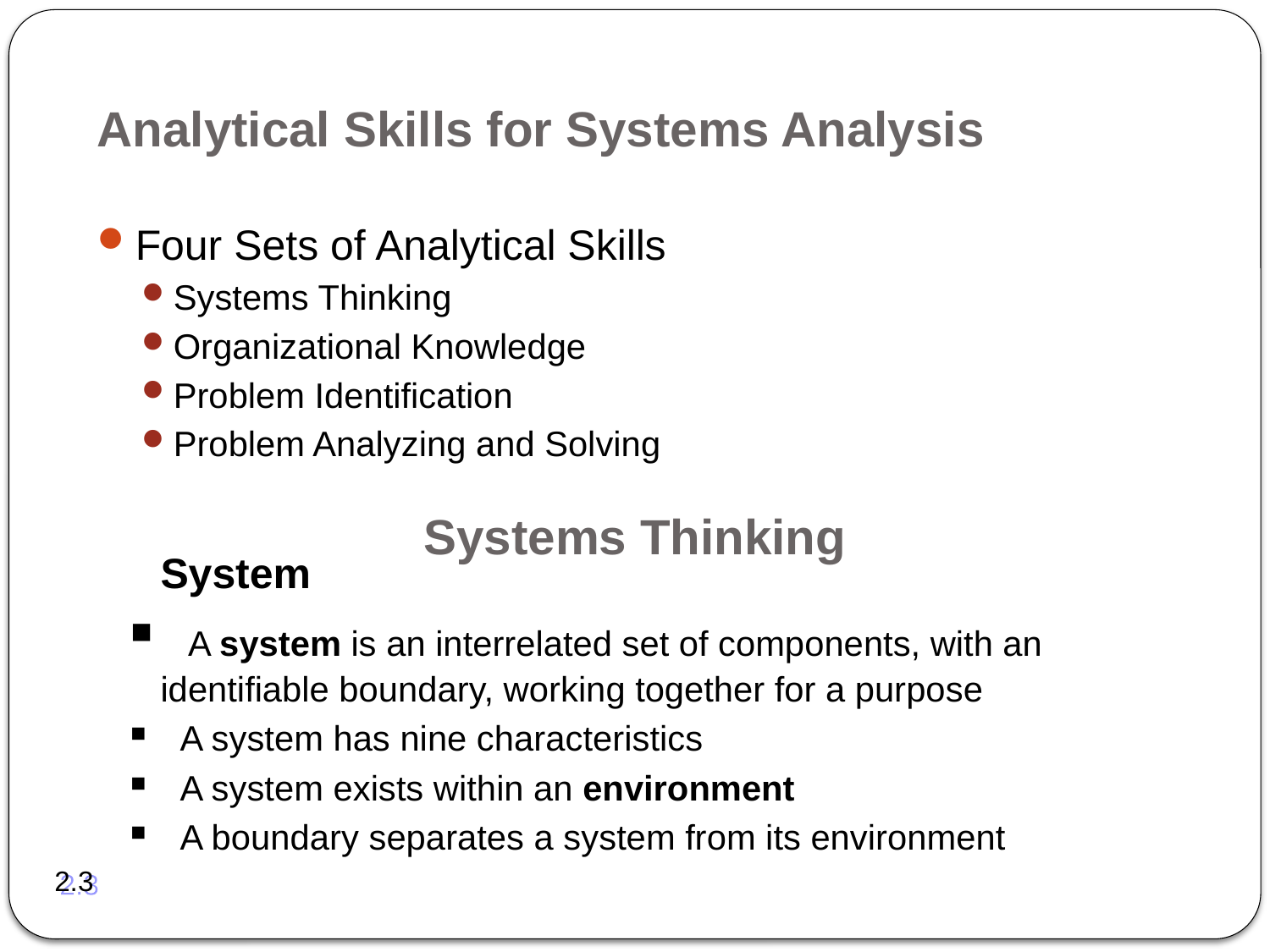

# Analytical Skills for Systems Analysis
Four Sets of Analytical Skills
Systems Thinking
Organizational Knowledge
Problem Identification
Problem Analyzing and Solving
Systems Thinking
System
  A system is an interrelated set of components, with an  identifiable boundary, working together for a purpose
  A system has nine characteristics
  A system exists within an environment
  A boundary separates a system from its environment
2.3